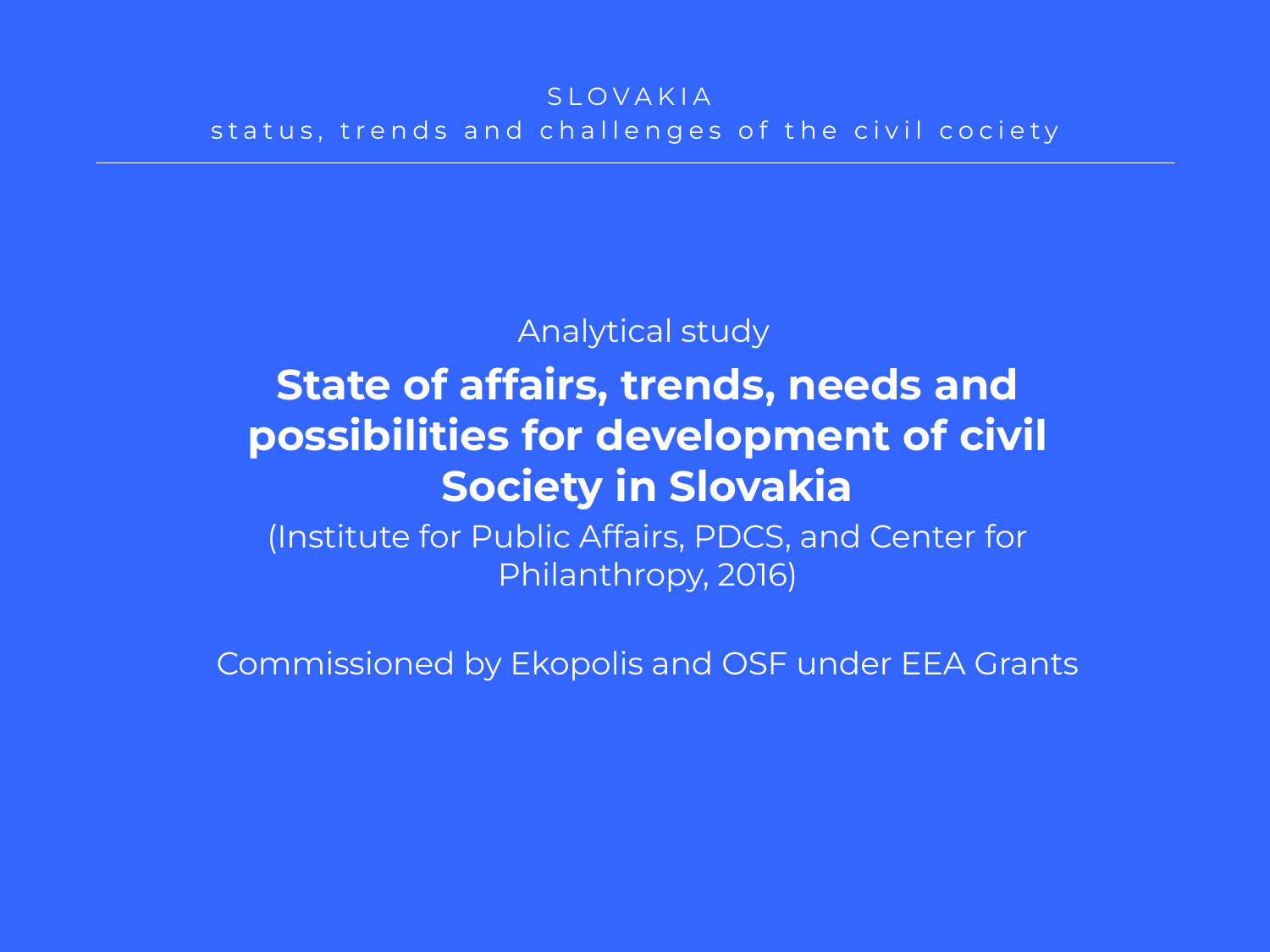

SLOVAKIA
status, trends and challenges of the civil cociety

Analytical study
State of affairs, trends, needs and possibilities for development of civil Society in Slovakia
(Institute for Public Affairs, PDCS, and Center for Philanthropy, 2016)

Commissioned by Ekopolis and OSF under EEA Grants